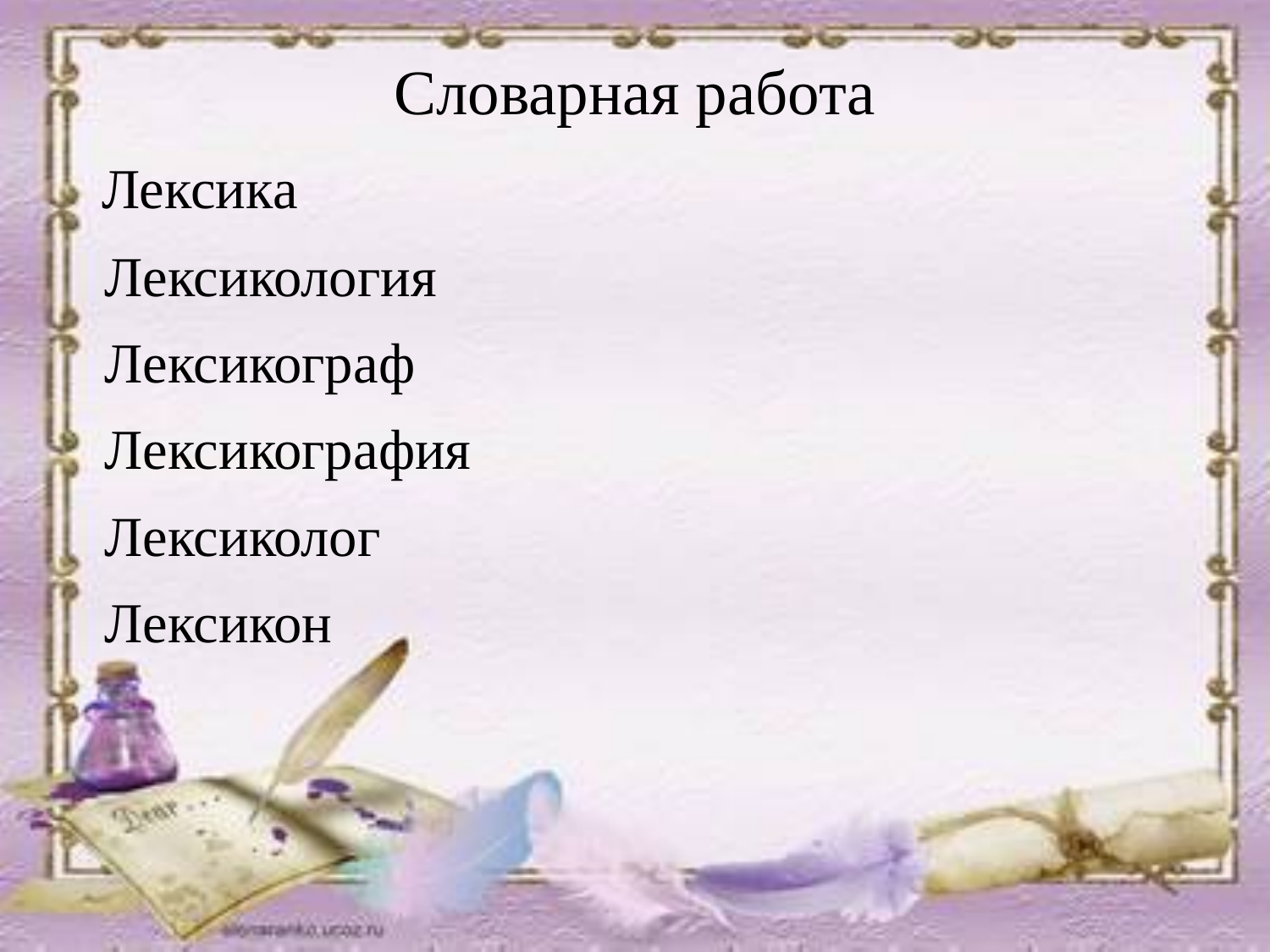

# Словарная работа
  Лексика
  Лексикология
  Лексикограф
  Лексикография
  Лексиколог
  Лексикон